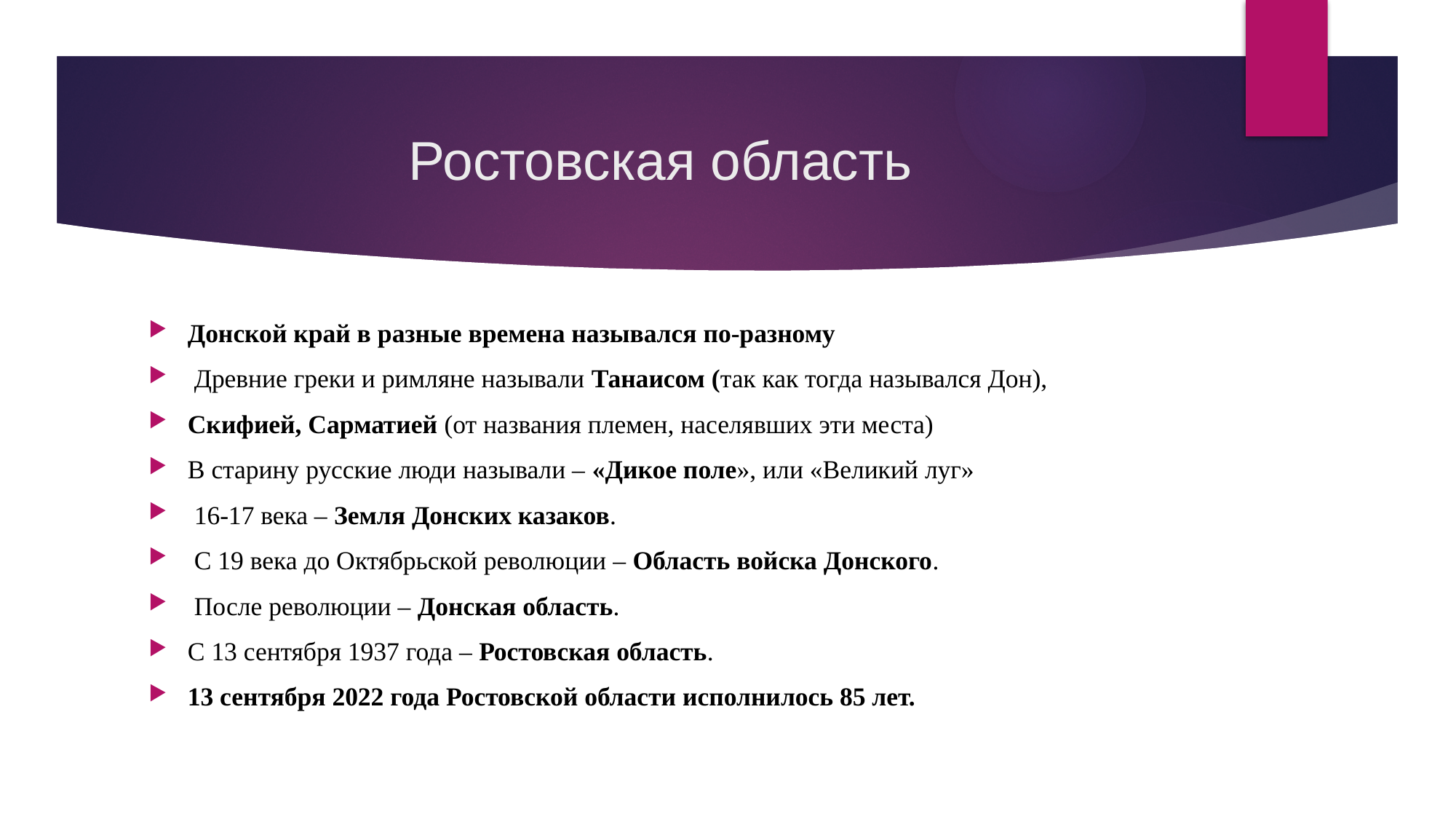

# Ростовская область
Донской край в разные времена назывался по-разному
 Древние греки и римляне называли Танаисом (так как тогда назывался Дон),
Скифией, Сарматией (от названия племен, населявших эти места)
В старину русские люди называли – «Дикое поле», или «Великий луг»
 16-17 века – Земля Донских казаков.
 С 19 века до Октябрьской революции – Область войска Донского.
 После революции – Донская область.
С 13 сентября 1937 года – Ростовская область.
13 сентября 2022 года Ростовской области исполнилось 85 лет.